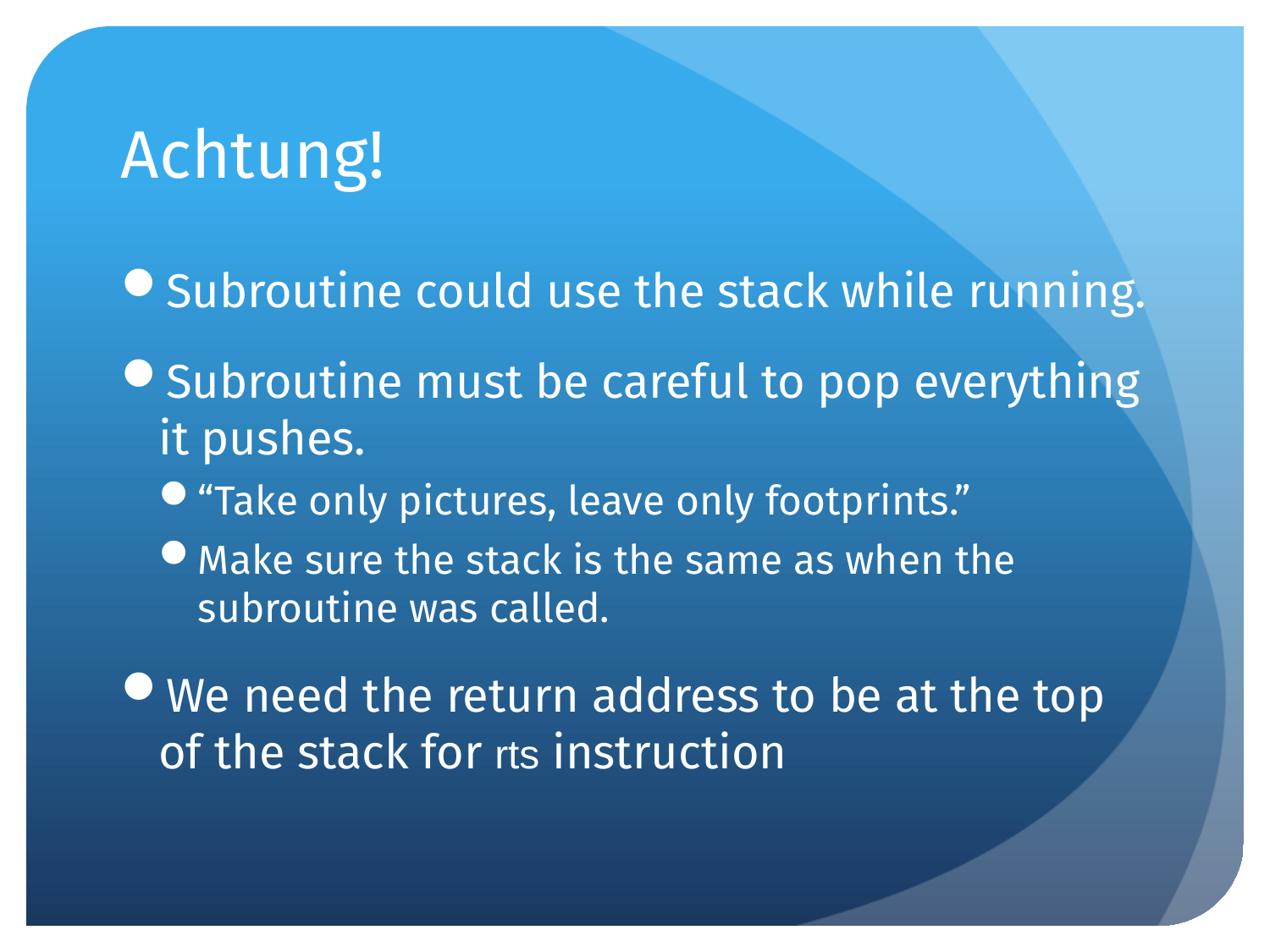

# Achtung!
Subroutine could use the stack while running.
Subroutine must be careful to pop everything it pushes.
“Take only pictures, leave only footprints.”
Make sure the stack is the same as when the subroutine was called.
We need the return address to be at the top of the stack for rts instruction